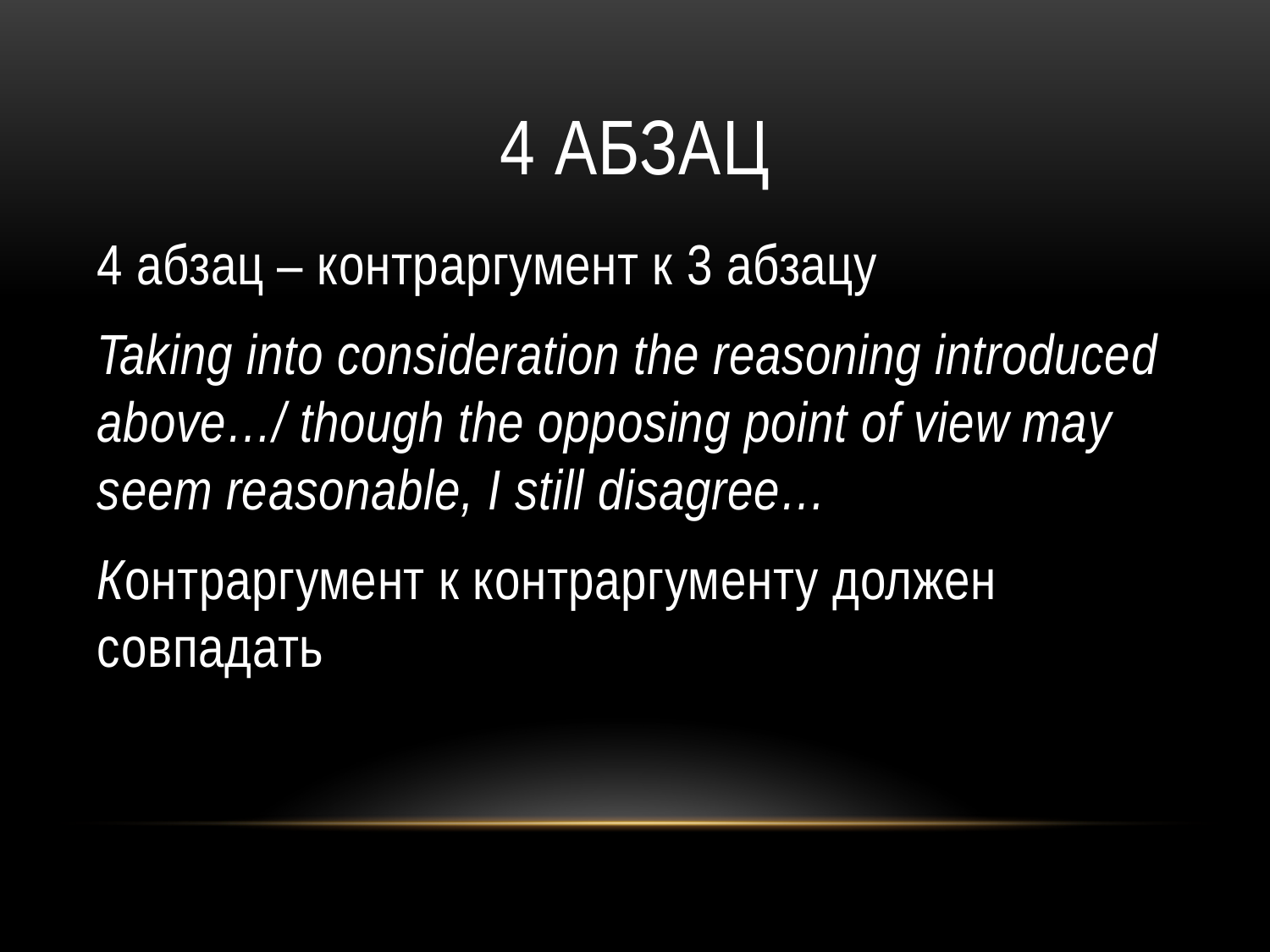

# 4 абзац
4 абзац – контраргумент к 3 абзацу
Taking into consideration the reasoning introduced above…/ though the opposing point of view may seem reasonable, I still disagree…
Контраргумент к контраргументу должен совпадать